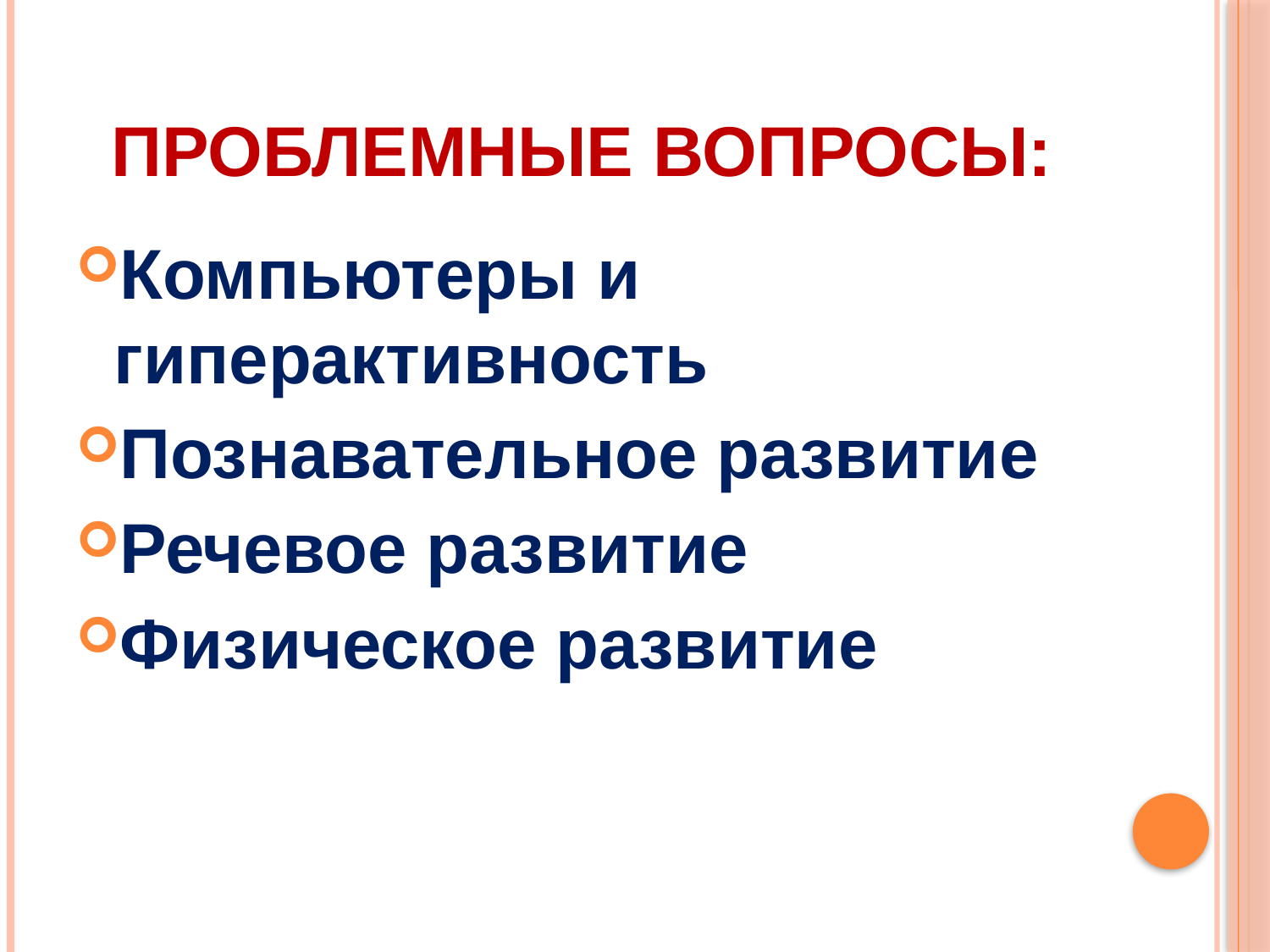

# Проблемные вопросы:
Компьютеры и гиперактивность
Познавательное развитие
Речевое развитие
Физическое развитие